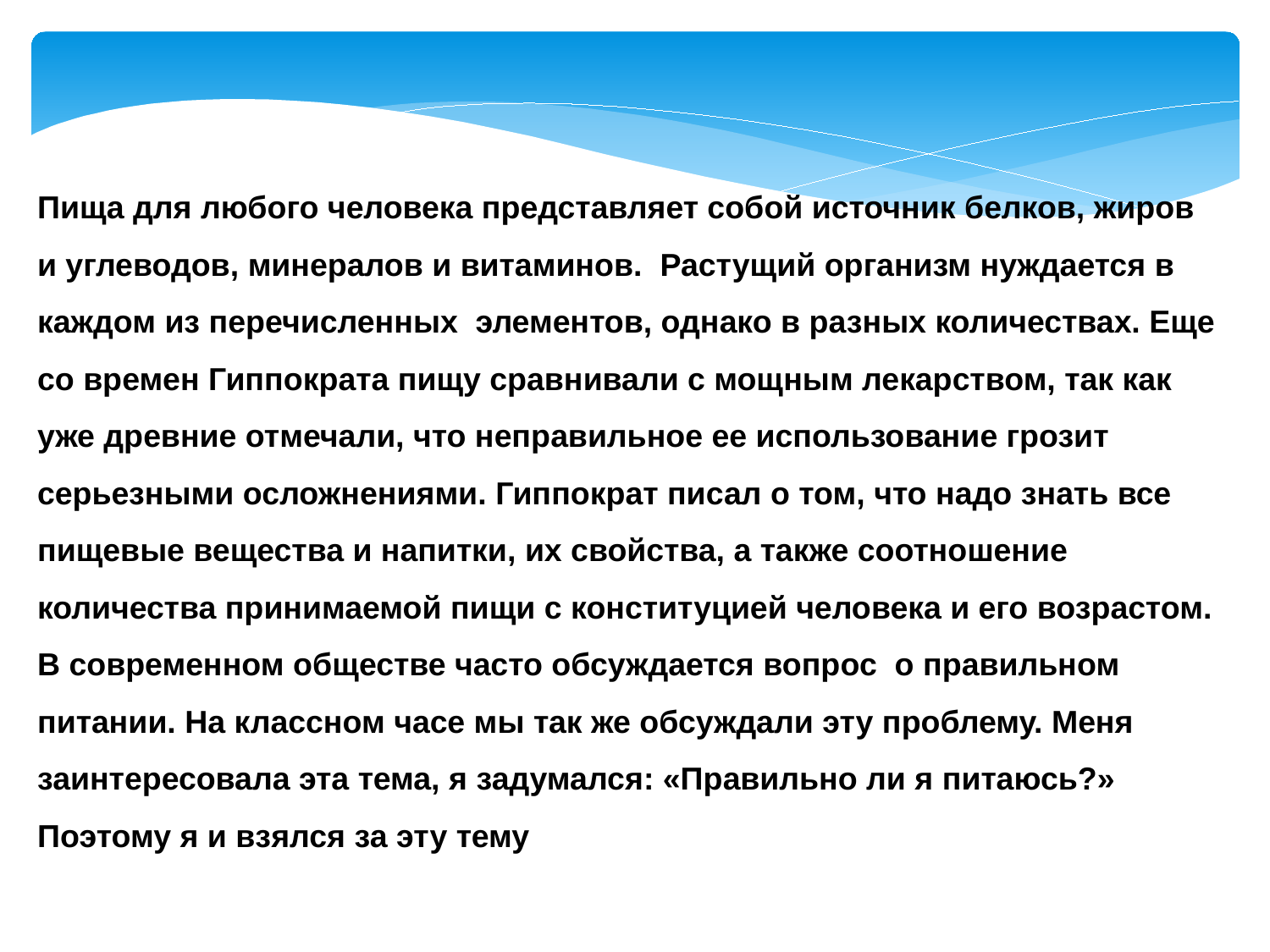

Пища для любого человека представляет собой источник белков, жиров и углеводов, минералов и витаминов.  Растущий организм нуждается в каждом из перечисленных  элементов, однако в разных количествах. Еще со времен Гиппократа пищу сравнивали с мощным лекарством, так как уже древние отмечали, что неправильное ее использование грозит серьезными осложнениями. Гиппократ писал о том, что надо знать все пищевые вещества и напитки, их свойства, а также соотношение количества принимаемой пищи с конституцией человека и его возрастом. В современном обществе часто обсуждается вопрос  о правильном питании. На классном часе мы так же обсуждали эту проблему. Меня заинтересовала эта тема, я задумался: «Правильно ли я питаюсь?» Поэтому я и взялся за эту тему